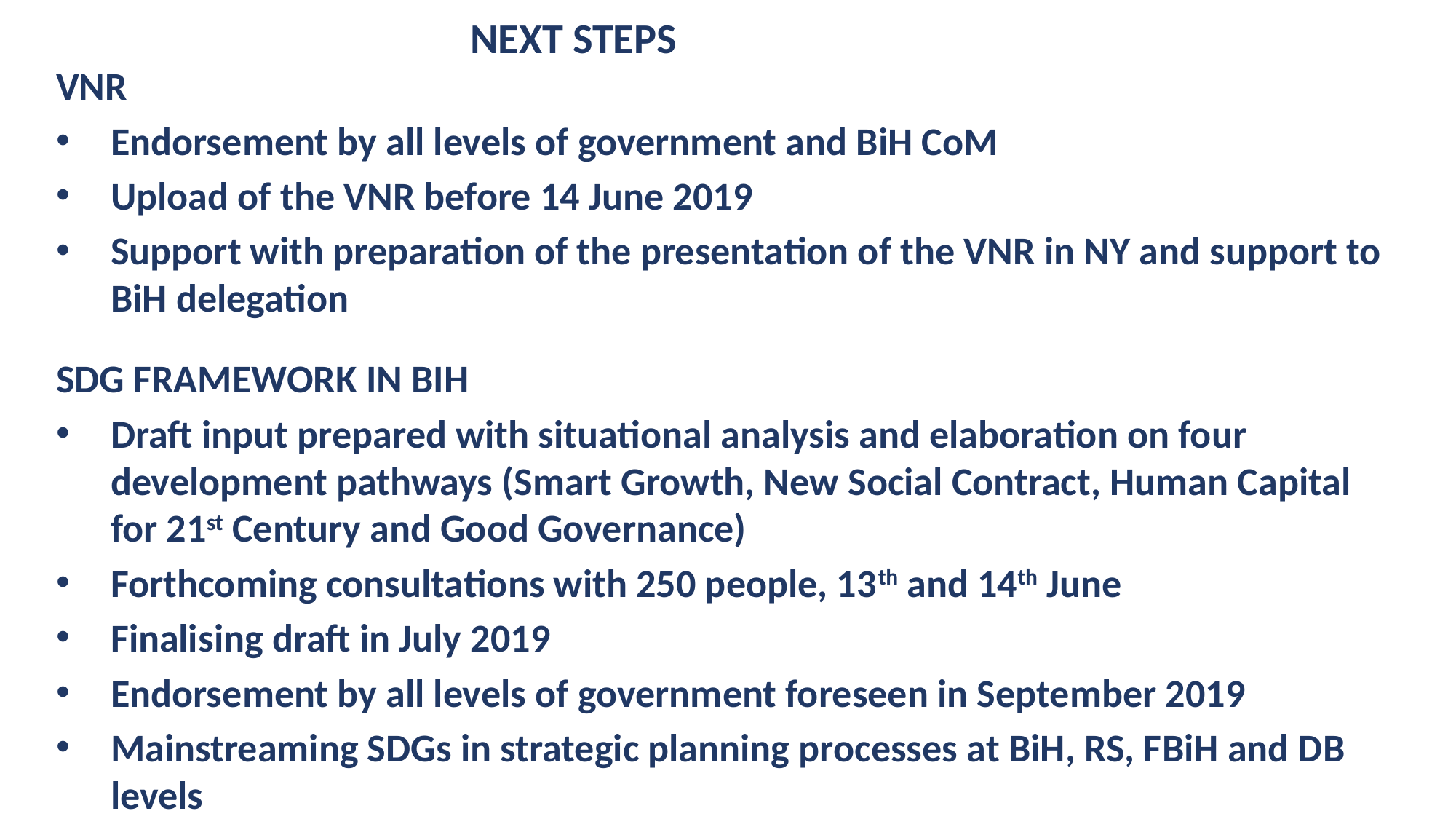

NEXT STEPS
VNR
Endorsement by all levels of government and BiH CoM
Upload of the VNR before 14 June 2019
Support with preparation of the presentation of the VNR in NY and support to BiH delegation

SDG FRAMEWORK IN BIH
Draft input prepared with situational analysis and elaboration on four development pathways (Smart Growth, New Social Contract, Human Capital for 21st Century and Good Governance)
Forthcoming consultations with 250 people, 13th and 14th June
Finalising draft in July 2019
Endorsement by all levels of government foreseen in September 2019
Mainstreaming SDGs in strategic planning processes at BiH, RS, FBiH and DB levels